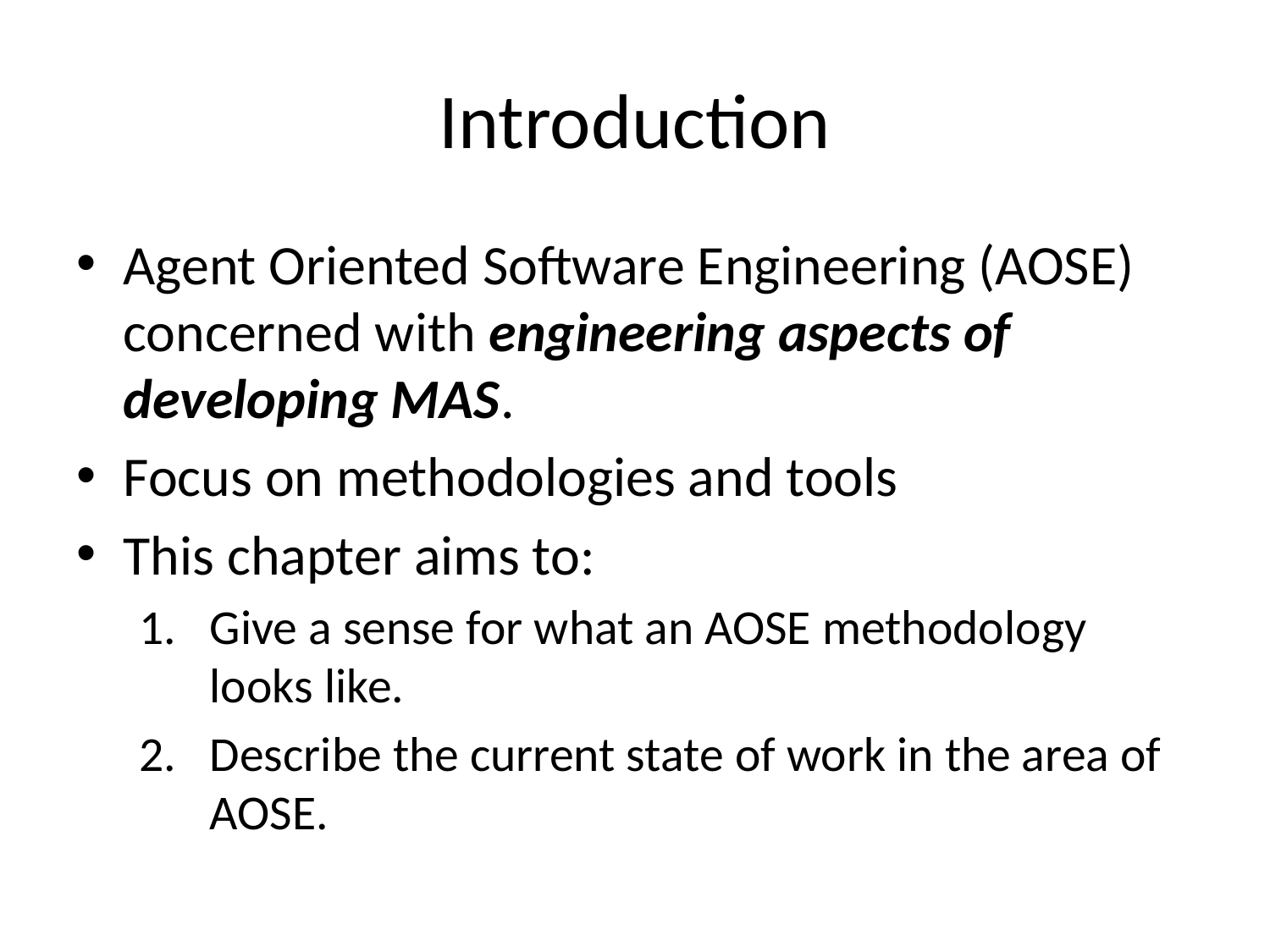

# Introduction
Agent Oriented Software Engineering (AOSE) concerned with engineering aspects of developing MAS.
Focus on methodologies and tools
This chapter aims to:
Give a sense for what an AOSE methodology looks like.
Describe the current state of work in the area of AOSE.